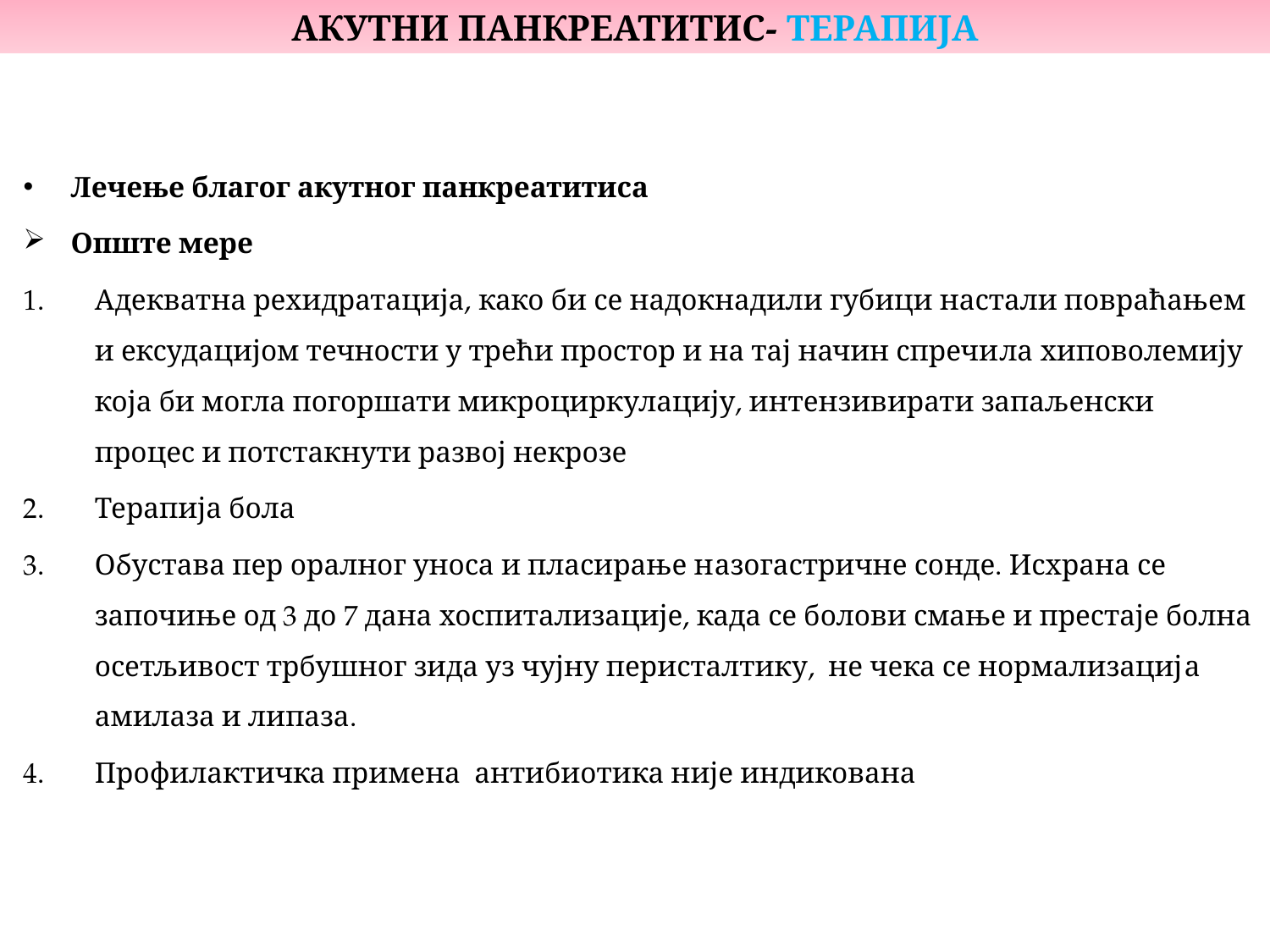

АКУТНИ ПАНКРЕАТИТИС- ТЕРАПИЈА
Лечење благог акутног панкреатитиса
Опште мере
Адекватна рехидратација, како би се надокнадили губици настали повраћањем и ексудацијом течности у трећи простор и на тај начин спречила хиповолемију која би могла погоршати микроциркулацију, интензивирати запаљенски процес и потстакнути развој некрозе
Терапија бола
Обустава пер оралног уноса и пласирање назогастричне сонде. Исхрана се започиње од 3 до 7 дана хоспитализације, када се болови смање и престаје болна осетљивост трбушног зида уз чујну перисталтику,  не чека се нормализација амилаза и липаза.
Профилактичка примена  антибиотика није индикована